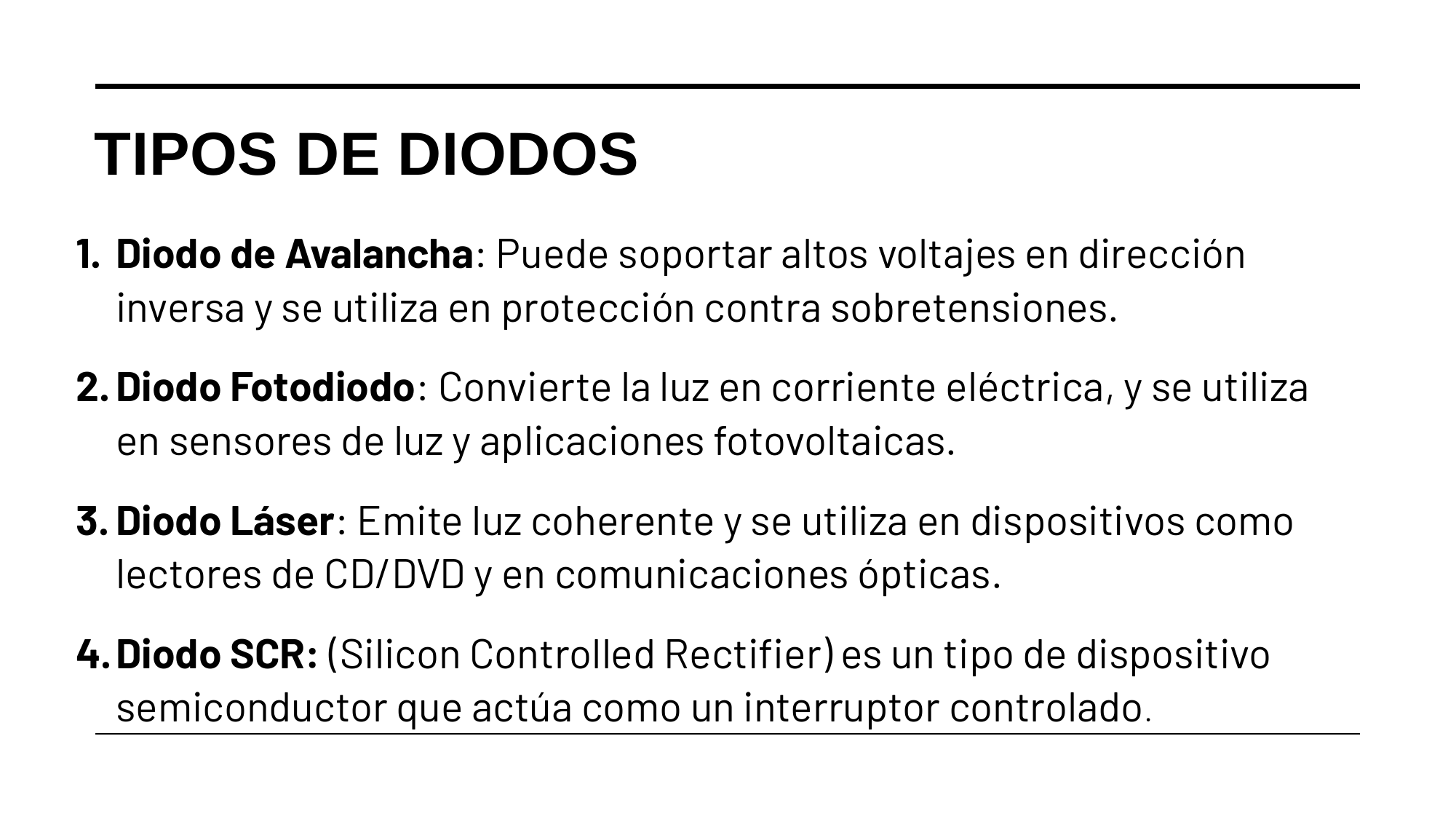

# Tipos de diodos
Diodo de Avalancha: Puede soportar altos voltajes en dirección inversa y se utiliza en protección contra sobretensiones.
Diodo Fotodiodo: Convierte la luz en corriente eléctrica, y se utiliza en sensores de luz y aplicaciones fotovoltaicas.
Diodo Láser: Emite luz coherente y se utiliza en dispositivos como lectores de CD/DVD y en comunicaciones ópticas.
Diodo SCR: (Silicon Controlled Rectifier) es un tipo de dispositivo semiconductor que actúa como un interruptor controlado.